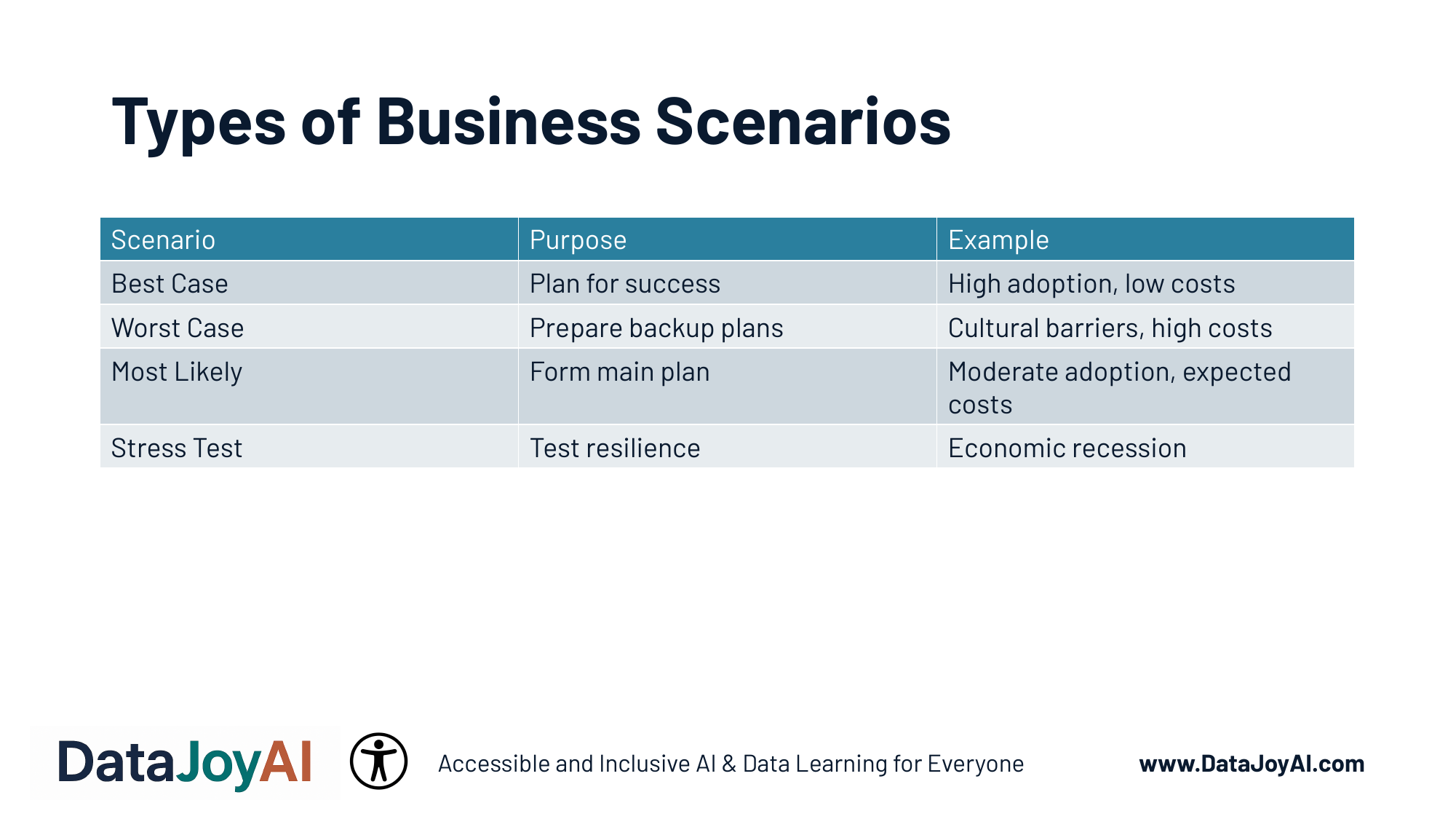

# Types of Business Scenarios
| Scenario | Purpose | Example |
| --- | --- | --- |
| Best Case | Plan for success | High adoption, low costs |
| Worst Case | Prepare backup plans | Cultural barriers, high costs |
| Most Likely | Form main plan | Moderate adoption, expected costs |
| Stress Test | Test resilience | Economic recession |